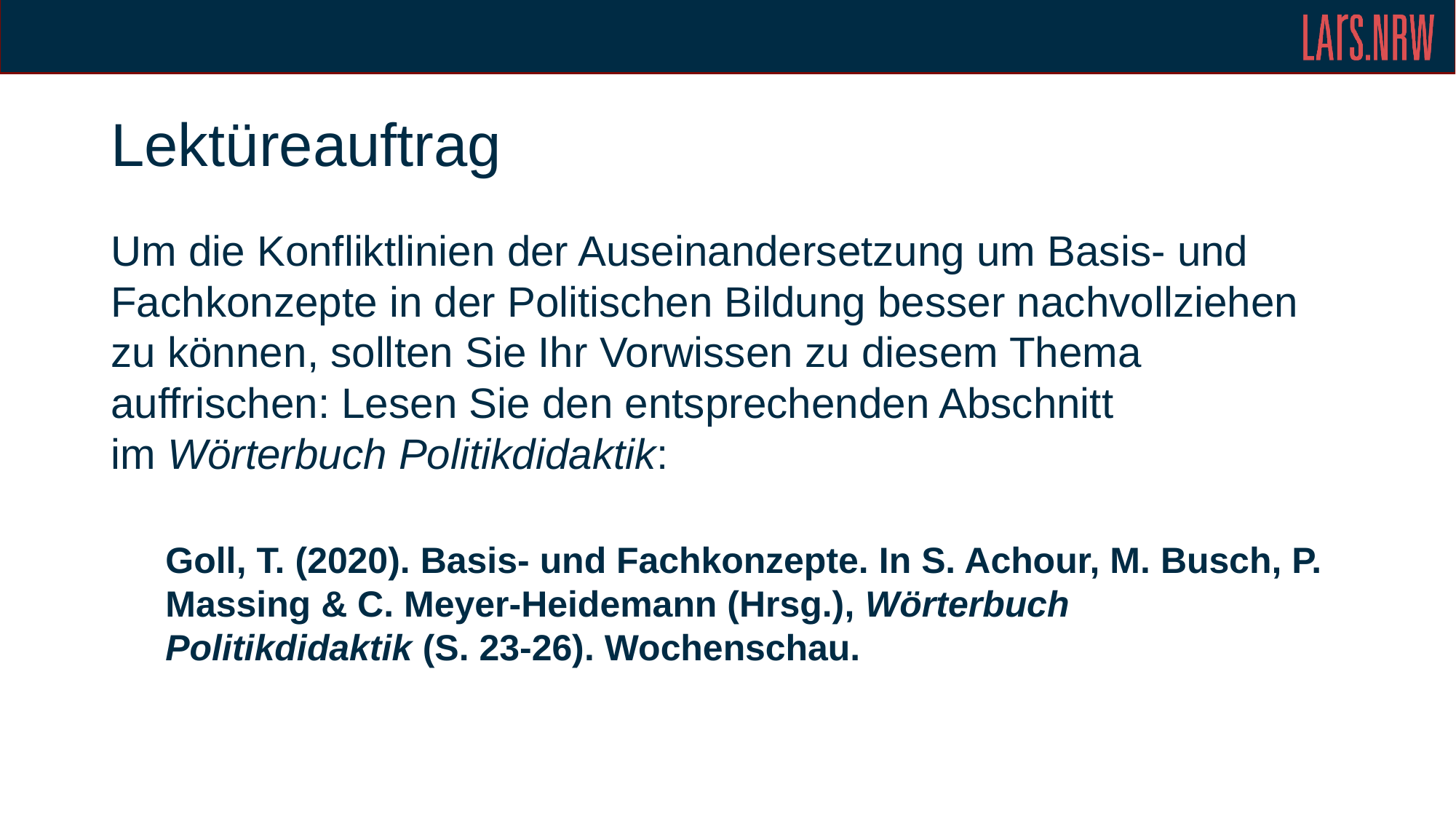

# Lektüreauftrag
Um die Konfliktlinien der Auseinandersetzung um Basis- und Fachkonzepte in der Politischen Bildung besser nachvollziehen zu können, sollten Sie Ihr Vorwissen zu diesem Thema auffrischen: Lesen Sie den entsprechenden Abschnitt im Wörterbuch Politikdidaktik:

Goll, T. (2020). Basis- und Fachkonzepte. In S. Achour, M. Busch, P. Massing & C. Meyer-Heidemann (Hrsg.), Wörterbuch Politikdidaktik (S. 23-26). Wochenschau.